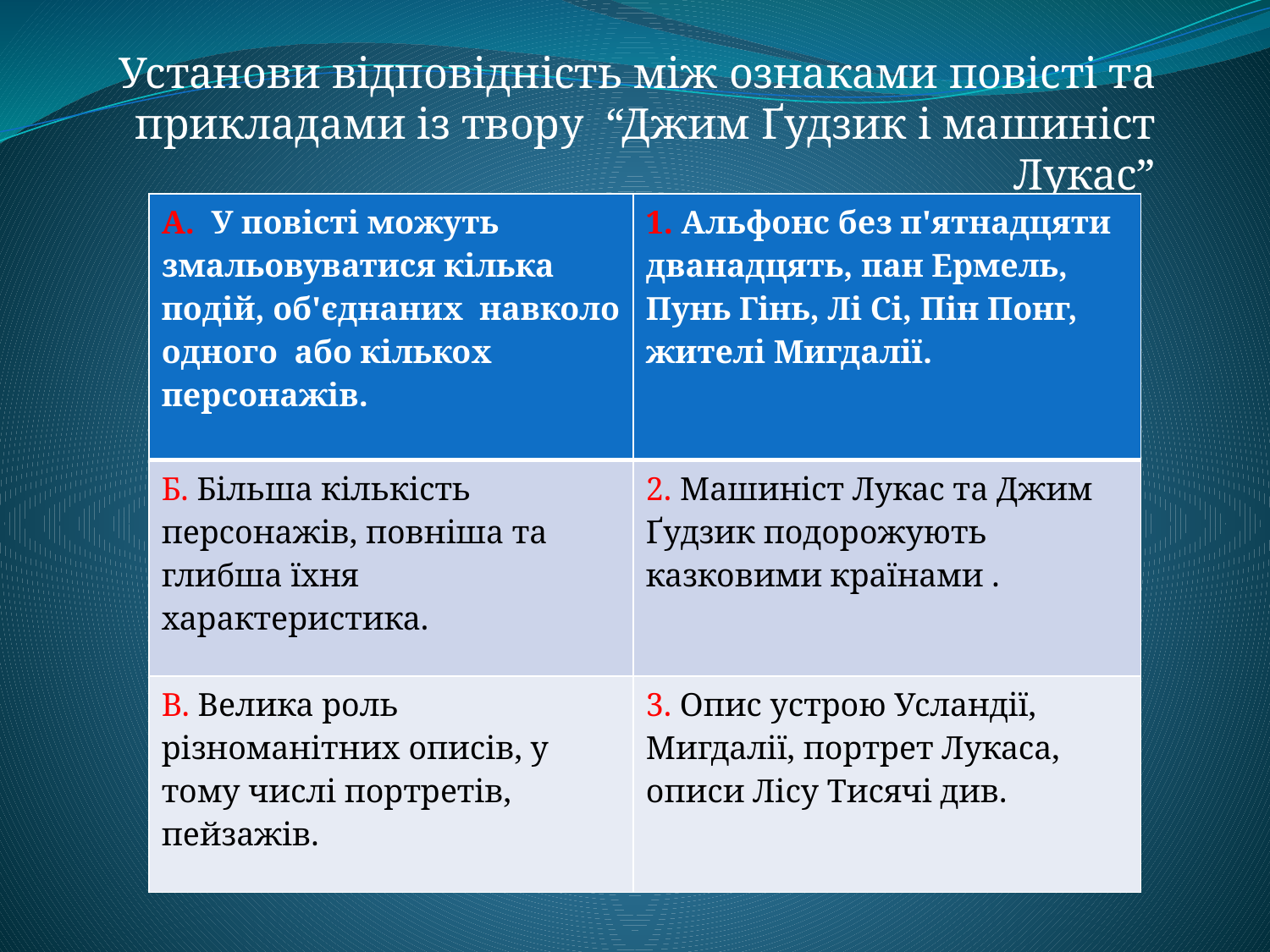

#
Установи відповідність між ознаками повісті та прикладами із твору  “Джим Ґудзик і машиніст Лукас”
| А. У повісті можуть змальовуватися кілька подій, об'єднаних навколо одного або кількох персонажів. | 1. Альфонс без п'ятнадцяти дванадцять, пан Ермель, Пунь Гінь, Лі Сі, Пін Понг, жителі Мигдалії. |
| --- | --- |
| Б. Більша кількість персонажів, повніша та глибша їхня характеристика. | 2. Машиніст Лукас та Джим Ґудзик подорожують казковими країнами . |
| В. Велика роль різноманітних описів, у тому числі портретів, пейзажів. | 3. Опис устрою Усландії, Мигдалії, портрет Лукаса, описи Лісу Тисячі див. |